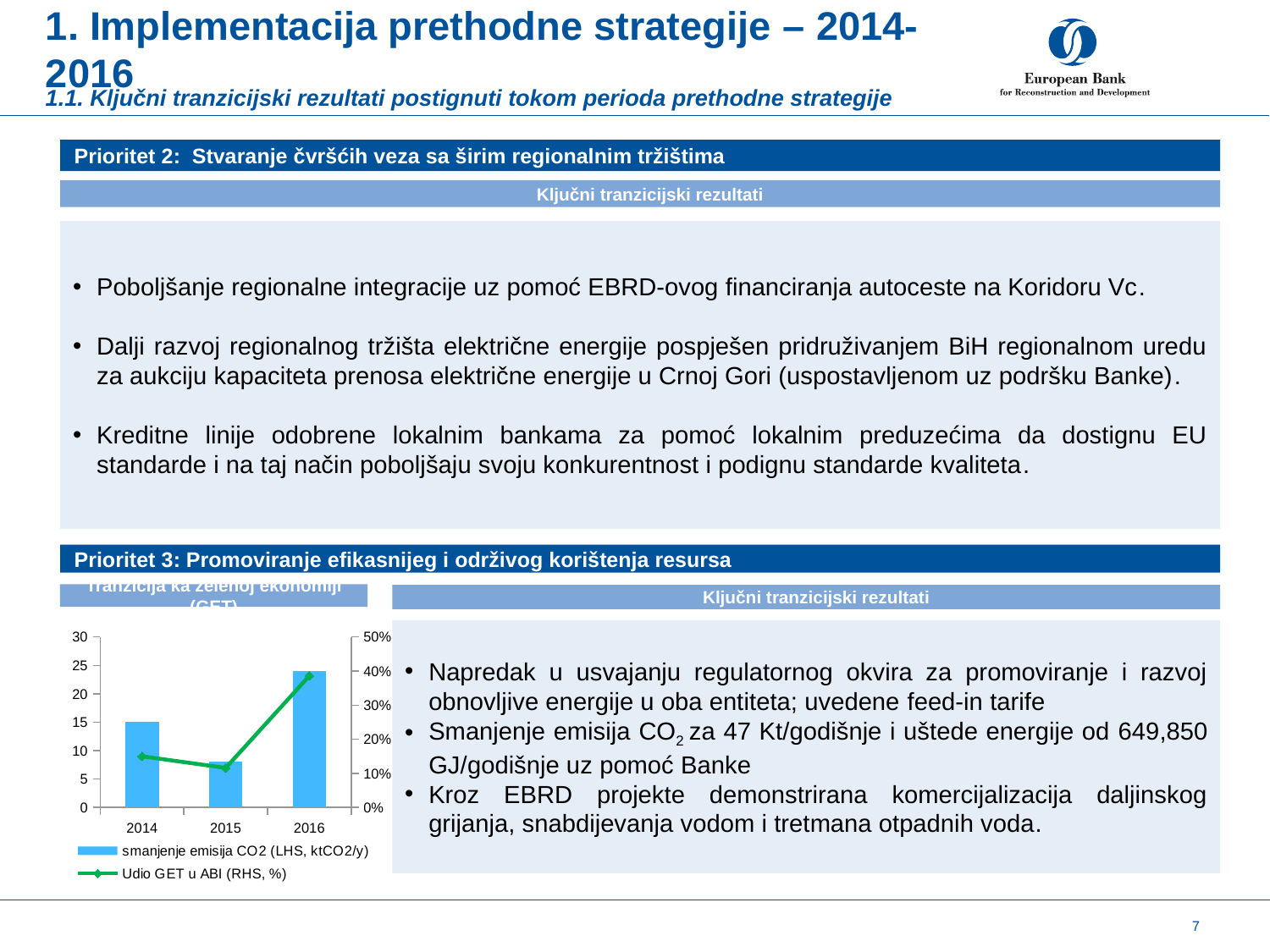

# 1. Implementacija prethodne strategije – 2014-2016
1.1. Ključni tranzicijski rezultati postignuti tokom perioda prethodne strategije
Prioritet 2:  Stvaranje čvršćih veza sa širim regionalnim tržištima
    Ključni tranzicijski rezultati
Poboljšanje regionalne integracije uz pomoć EBRD-ovog financiranja autoceste na Koridoru Vc.

Dalji razvoj regionalnog tržišta električne energije pospješen pridruživanjem BiH regionalnom uredu za aukciju kapaciteta prenosa električne energije u Crnoj Gori (uspostavljenom uz podršku Banke).

Kreditne linije odobrene lokalnim bankama za pomoć lokalnim preduzećima da dostignu EU standarde i na taj način poboljšaju svoju konkurentnost i podignu standarde kvaliteta.
Prioritet 3: Promoviranje efikasnijeg i održivog korištenja resursa
Tranzicija ka zelenoj ekonomiji (GET)

### Chart

| Category | smanjenje emisija CO2 (LHS, ktCO2/y) | Udio GET u ABI (RHS, %) |
|---|---|---|
| 2014 | 15.0 | 0.15 |
| 2015 | 8.0 | 0.116 |
| 2016 | 24.0 | 0.386 |
    Ključni tranzicijski rezultati
Napredak u usvajanju regulatornog okvira za promoviranje i razvoj obnovljive energije u oba entiteta; uvedene feed-in tarife
Smanjenje emisija CO2 za 47 Kt/godišnje i uštede energije od 649,850 GJ/godišnje uz pomoć Banke
Kroz EBRD projekte demonstrirana komercijalizacija daljinskog grijanja, snabdijevanja vodom i tretmana otpadnih voda.
Mock data
7